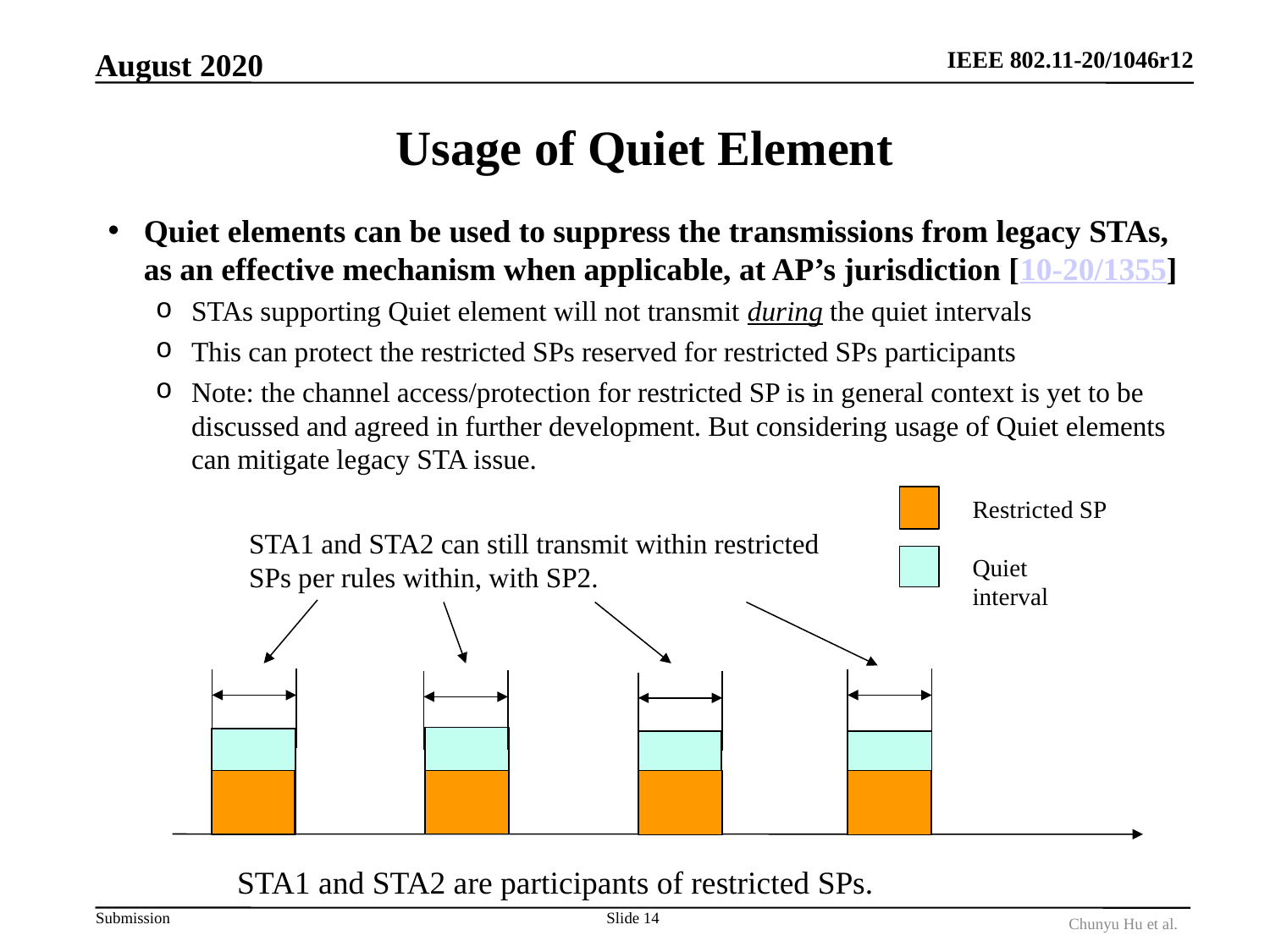

August 2020
# Usage of Quiet Element
Quiet elements can be used to suppress the transmissions from legacy STAs, as an effective mechanism when applicable, at AP’s jurisdiction [10-20/1355]
STAs supporting Quiet element will not transmit during the quiet intervals
This can protect the restricted SPs reserved for restricted SPs participants
Note: the channel access/protection for restricted SP is in general context is yet to be discussed and agreed in further development. But considering usage of Quiet elements can mitigate legacy STA issue.

Restricted SP
STA1 and STA2 can still transmit within restricted SPs per rules within, with SP2.
Quiet interval

STA1 and STA2 are participants of restricted SPs.
Slide 14
Chunyu Hu et al.